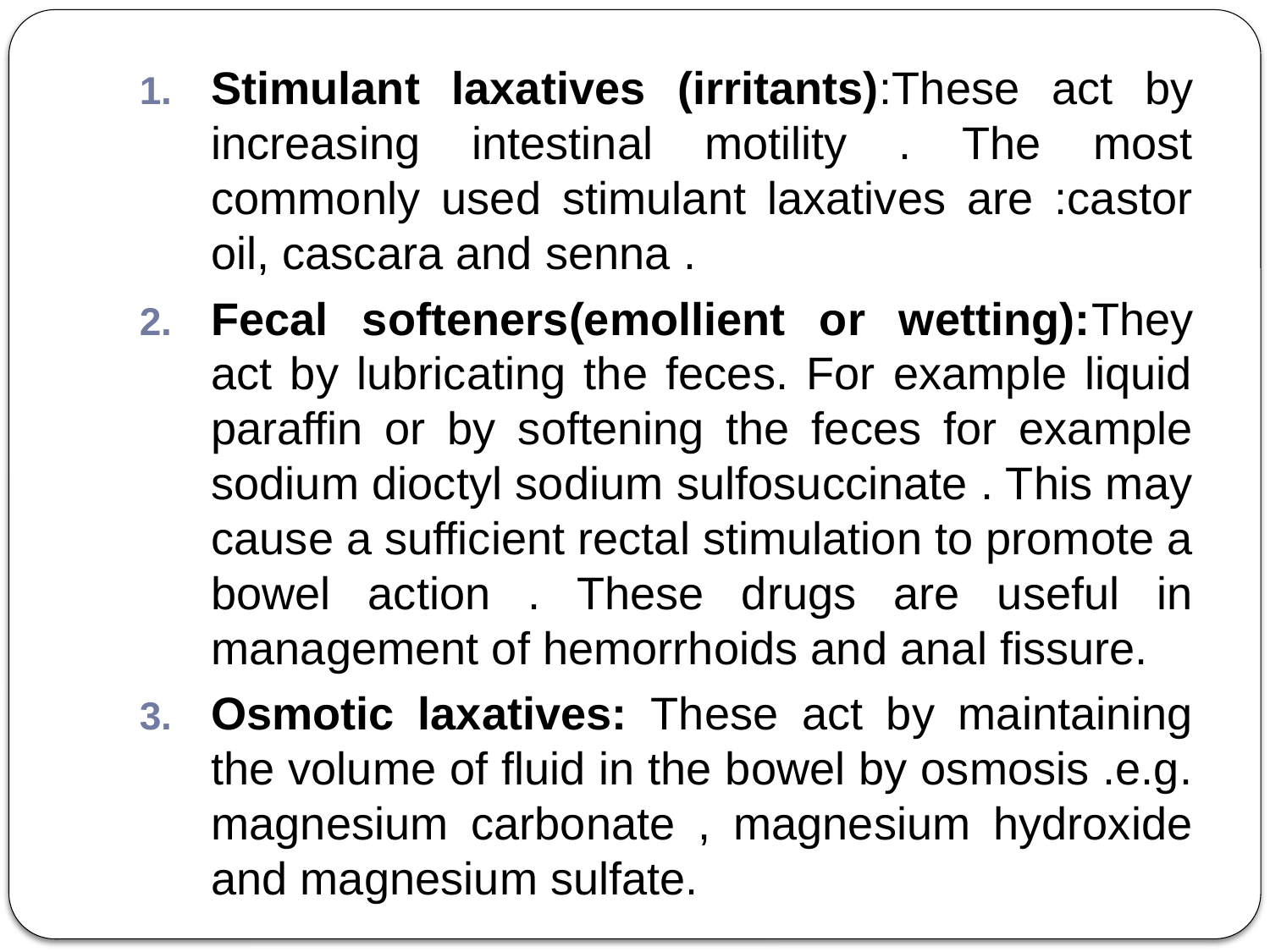

Stimulant laxatives (irritants):These act by increasing intestinal motility . The most commonly used stimulant laxatives are :castor oil, cascara and senna .
Fecal softeners(emollient or wetting):They act by lubricating the feces. For example liquid paraffin or by softening the feces for example sodium dioctyl sodium sulfosuccinate . This may cause a sufficient rectal stimulation to promote a bowel action . These drugs are useful in management of hemorrhoids and anal fissure.
Osmotic laxatives: These act by maintaining the volume of fluid in the bowel by osmosis .e.g. magnesium carbonate , magnesium hydroxide and magnesium sulfate.